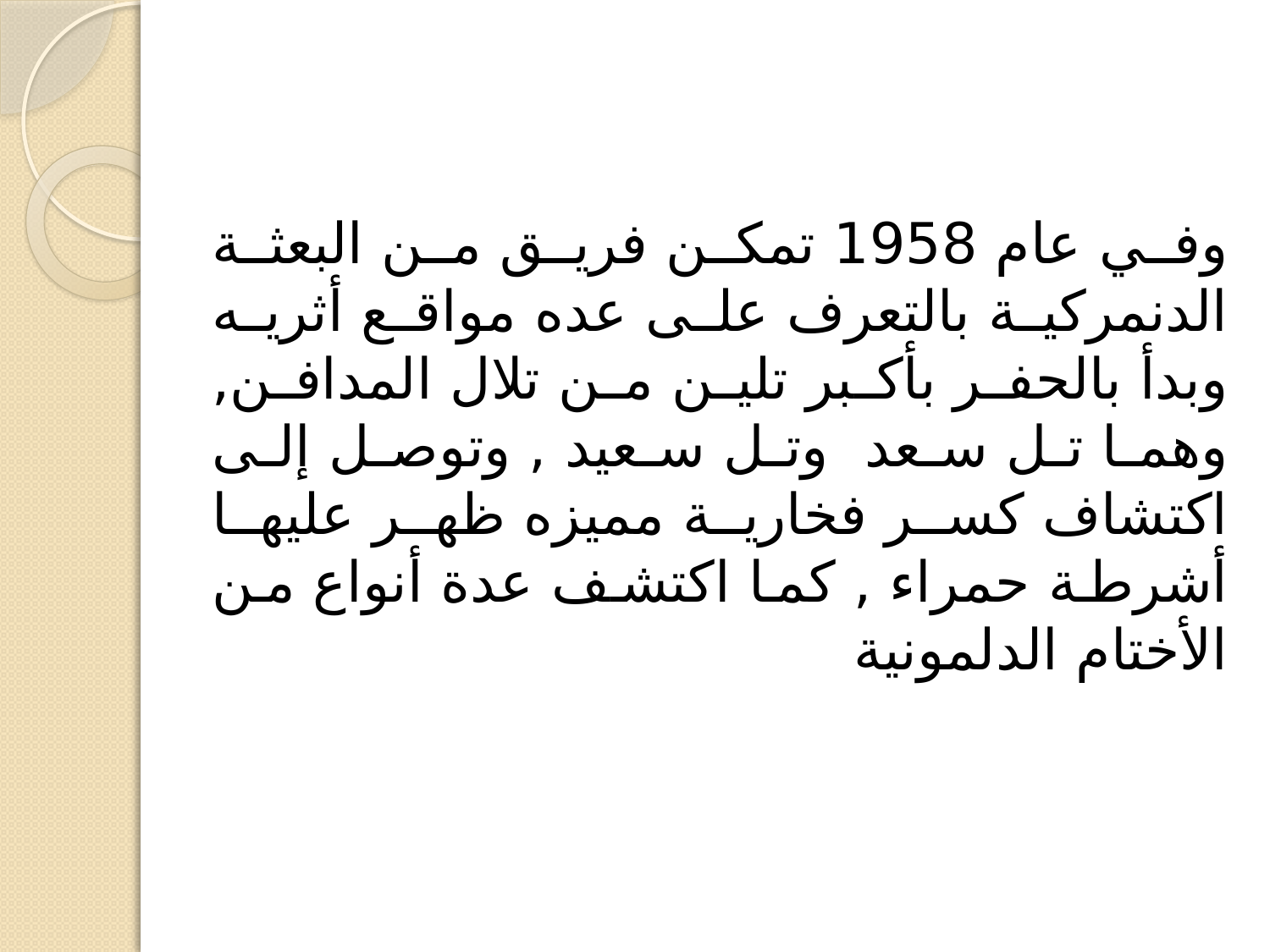

#
وفي عام 1958 تمكن فريق من البعثة الدنمركية بالتعرف على عده مواقع أثريه وبدأ بالحفر بأكبر تلين من تلال المدافن, وهما تل سعد  وتل سعيد , وتوصل إلى اكتشاف كسر فخارية مميزه ظهر عليها أشرطة حمراء , كما اكتشف عدة أنواع من الأختام الدلمونية